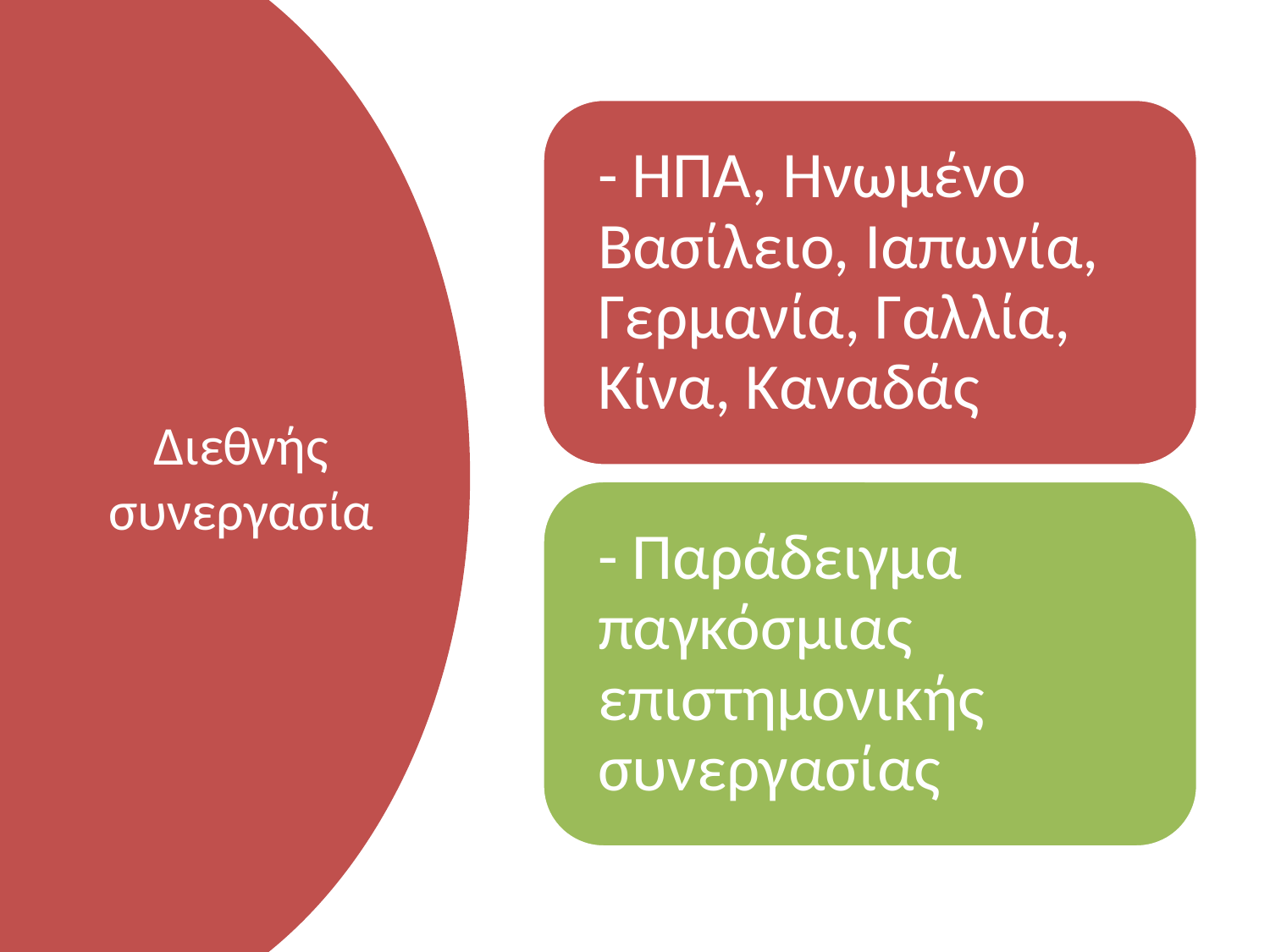

- ΗΠΑ, Ηνωμένο Βασίλειο, Ιαπωνία, Γερμανία, Γαλλία, Κίνα, Καναδάς
- Παράδειγμα παγκόσμιας επιστημονικής συνεργασίας
# Διεθνής συνεργασία